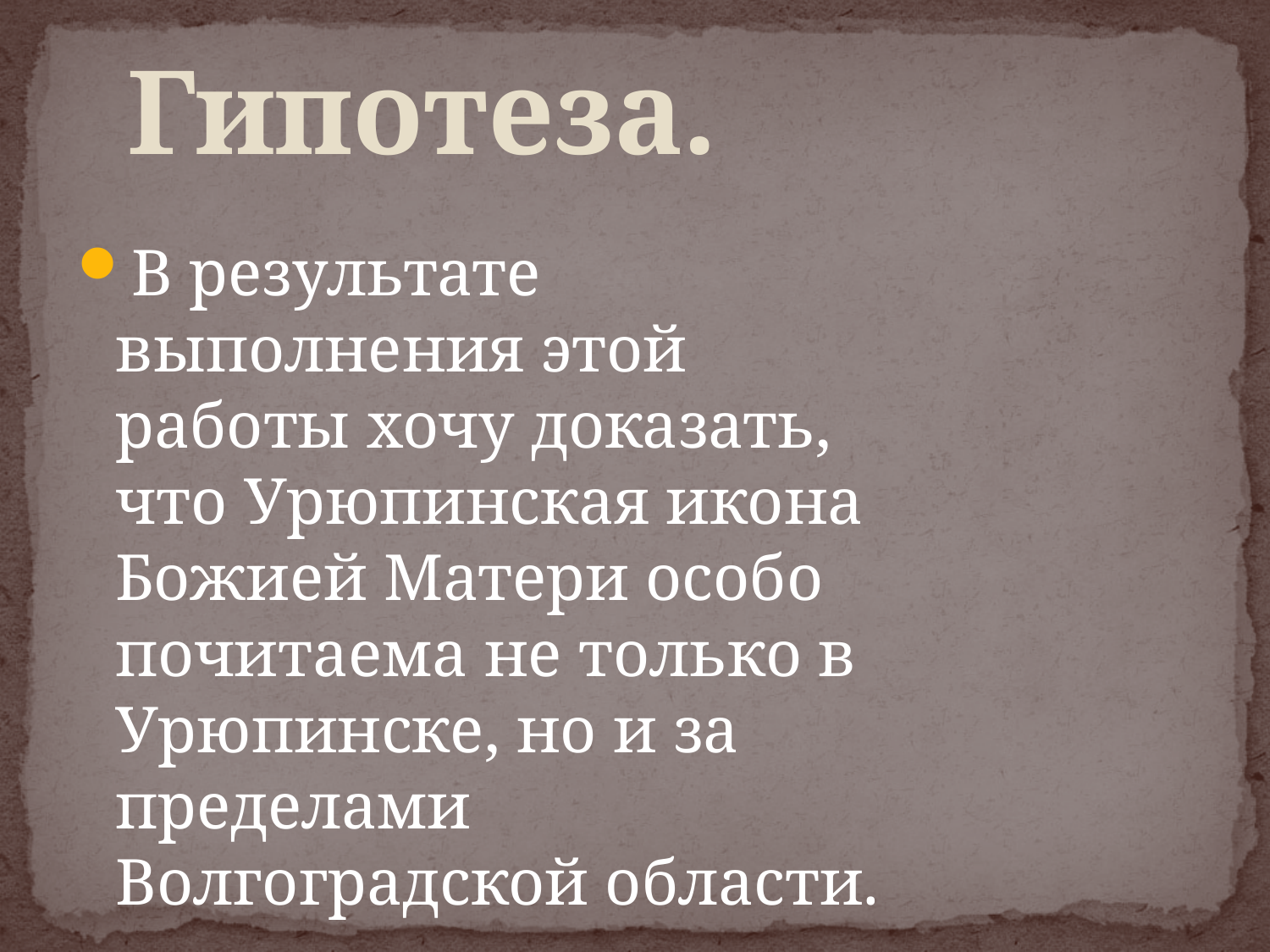

# Гипотеза.

В результате выполнения этой работы хочу доказать, что Урюпинская икона Божией Матери особо почитаема не только в Урюпинске, но и за пределами Волгоградской области.